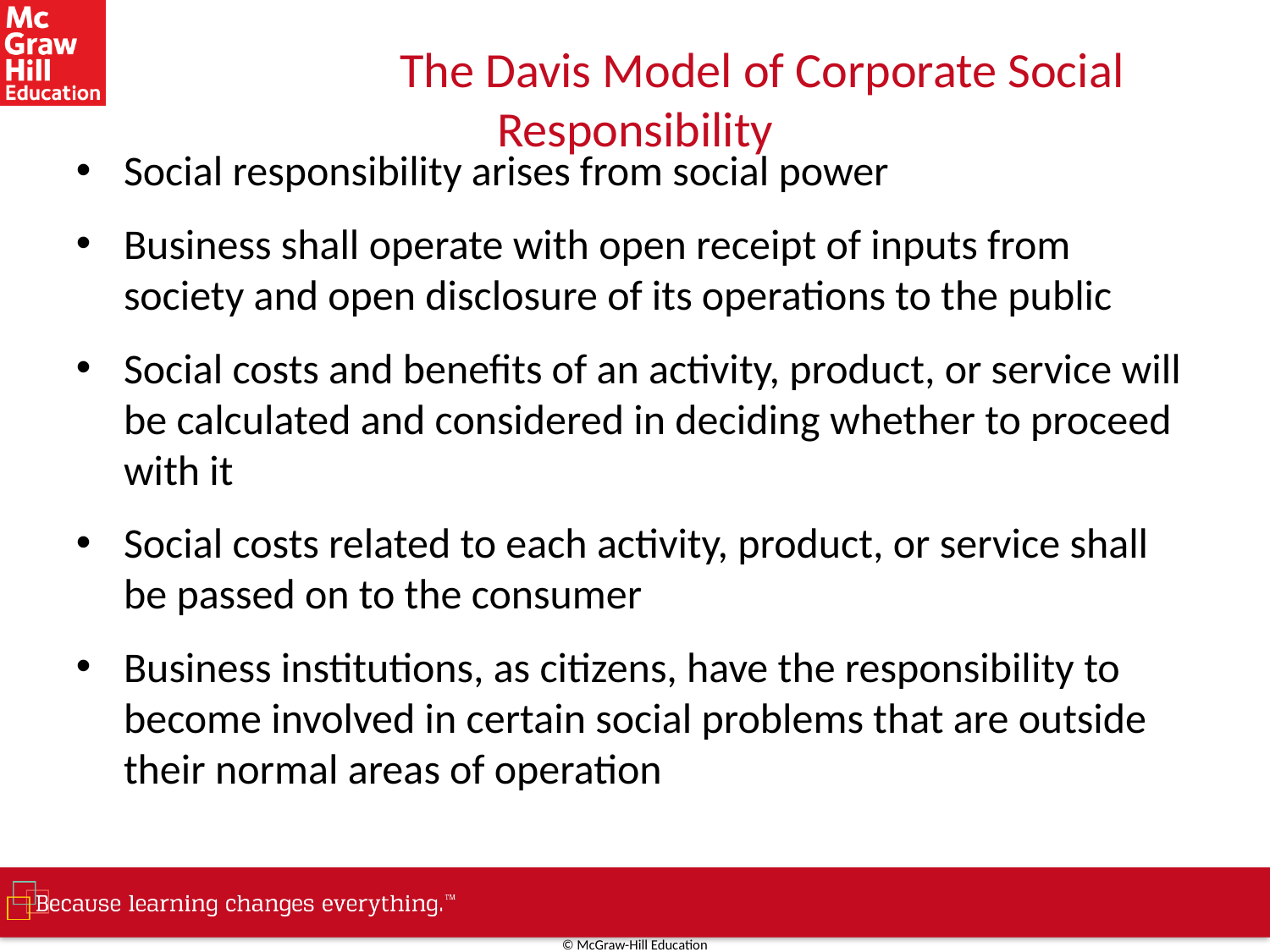

# The Davis Model of Corporate Social Responsibility
Social responsibility arises from social power
Business shall operate with open receipt of inputs from society and open disclosure of its operations to the public
Social costs and benefits of an activity, product, or service will be calculated and considered in deciding whether to proceed with it
Social costs related to each activity, product, or service shall be passed on to the consumer
Business institutions, as citizens, have the responsibility to become involved in certain social problems that are outside their normal areas of operation